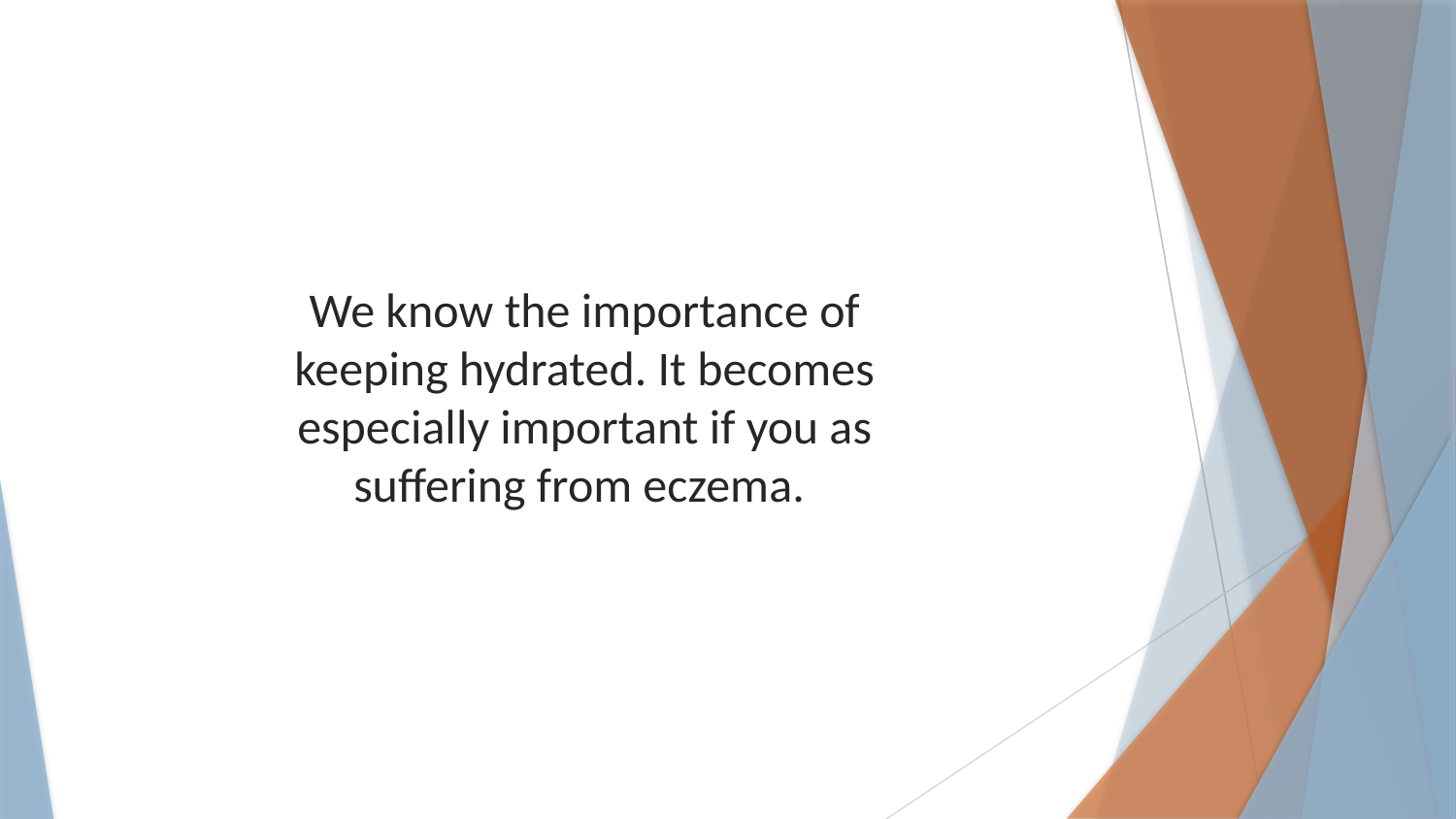

We know the importance of keeping hydrated. It becomes especially important if you as suffering from eczema.